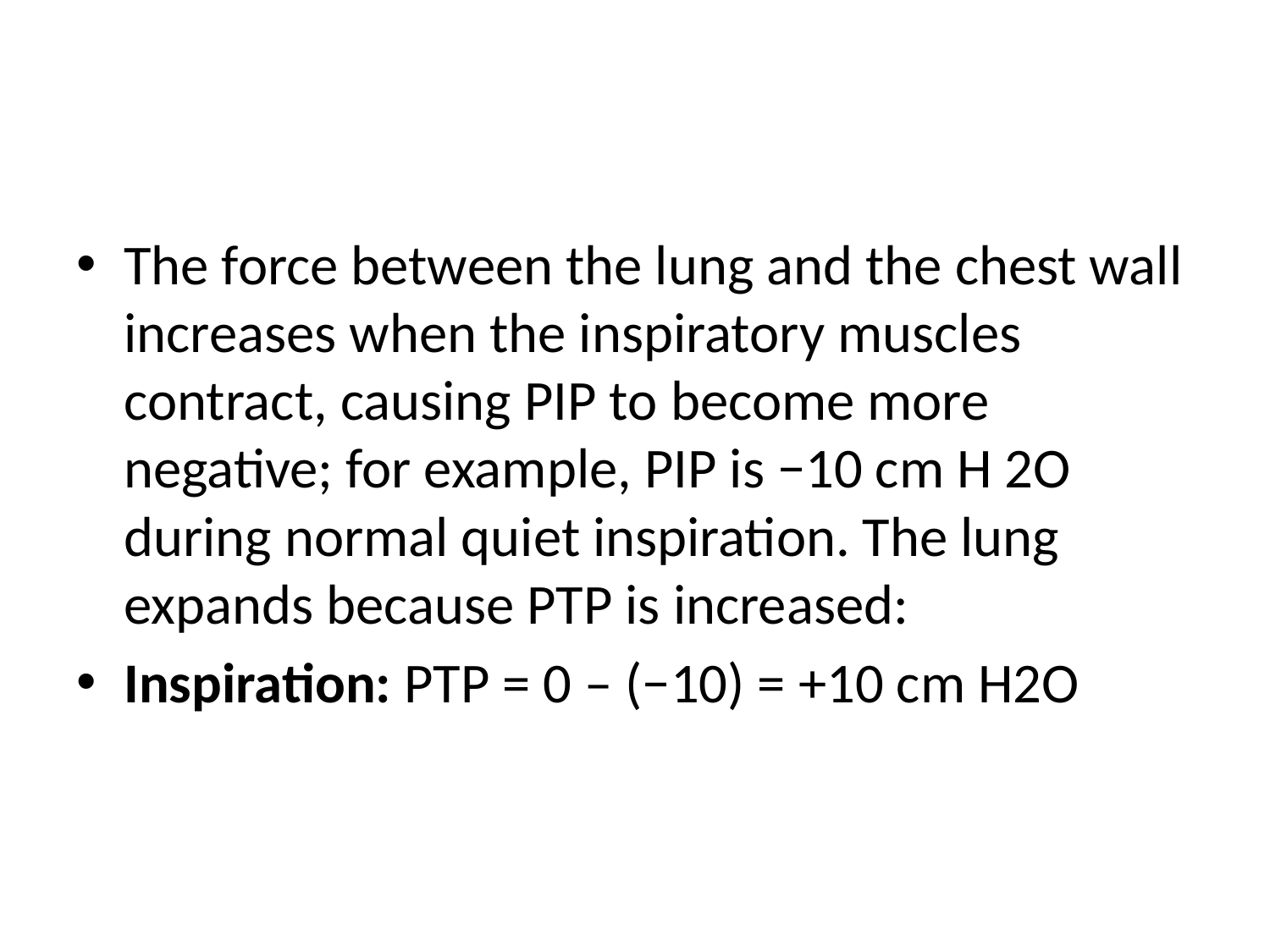

#
The force between the lung and the chest wall increases when the inspiratory muscles contract, causing PIP to become more negative; for example, PIP is −10 cm H 2O during normal quiet inspiration. The lung expands because PTP is increased:
Inspiration: PTP = 0 – (−10) = +10 cm H2O